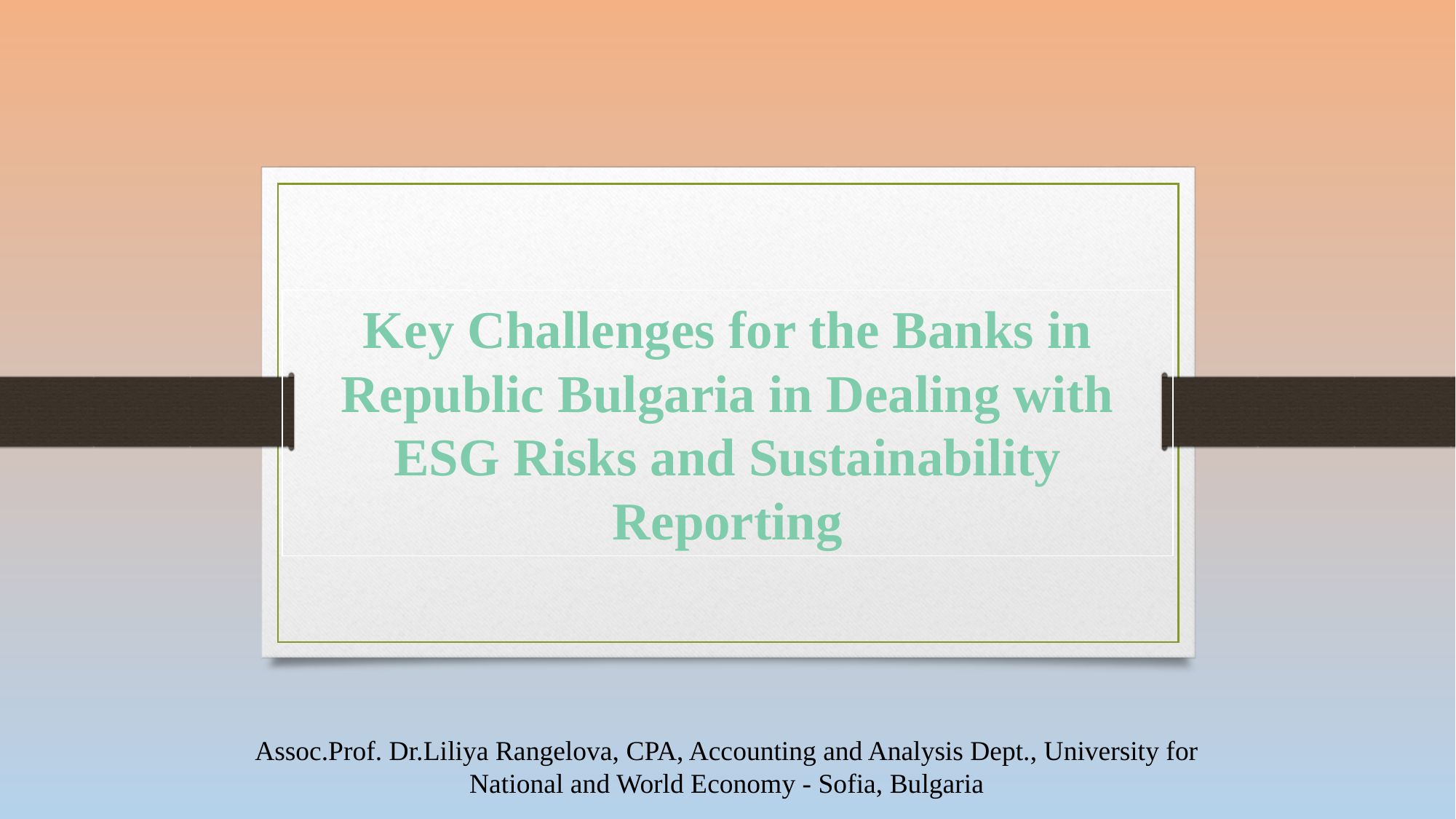

Key Challenges for the Banks in Republic Bulgaria in Dealing with ESG Risks and Sustainability Reporting
Assoc.Prof. Dr.Liliya Rangelova, CPA, Accounting and Analysis Dept., University for National and World Economy - Sofia, Bulgaria